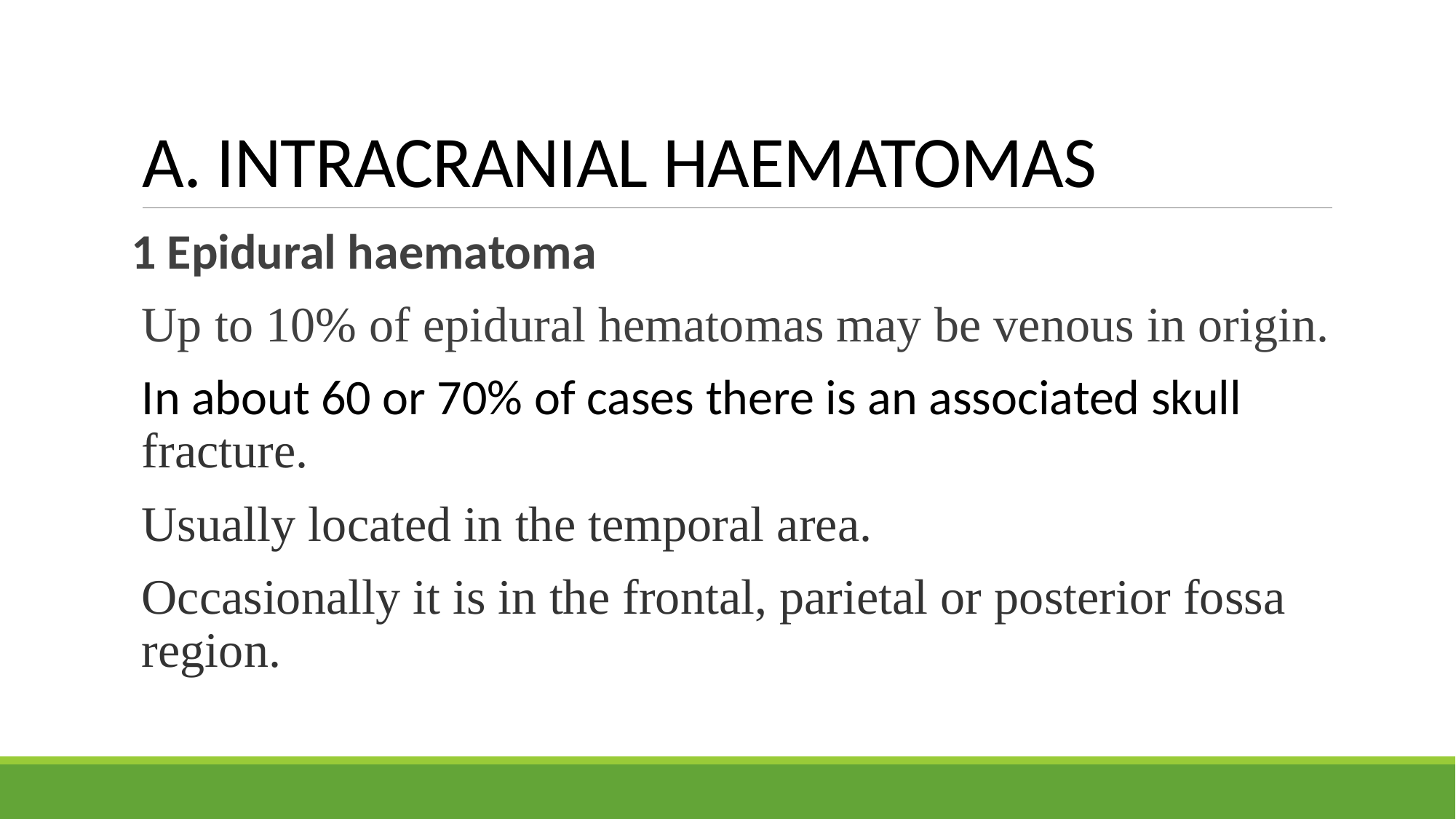

# A. INTRACRANIAL HAEMATOMAS
1 Epidural haematoma
Up to 10% of epidural hematomas may be venous in origin.
In about 60 or 70% of cases there is an associated skull fracture.
Usually located in the temporal area.
Occasionally it is in the frontal, parietal or posterior fossa region.